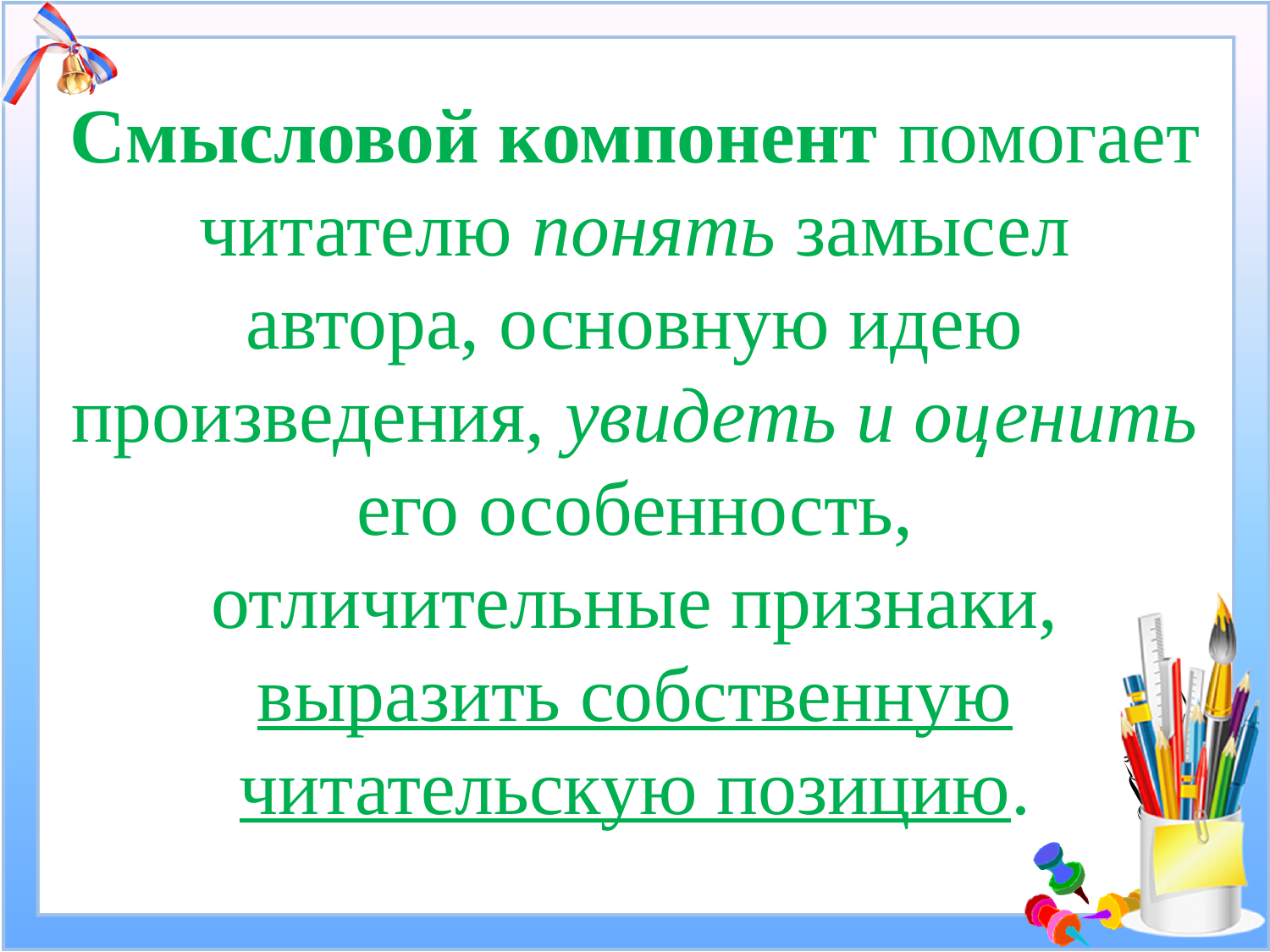

# Смысловой компонент помогает читателю понять замысел автора, основную идею произведения, увидеть и оценить его особенность, отличительные признаки, выразить собственную читательскую позицию.